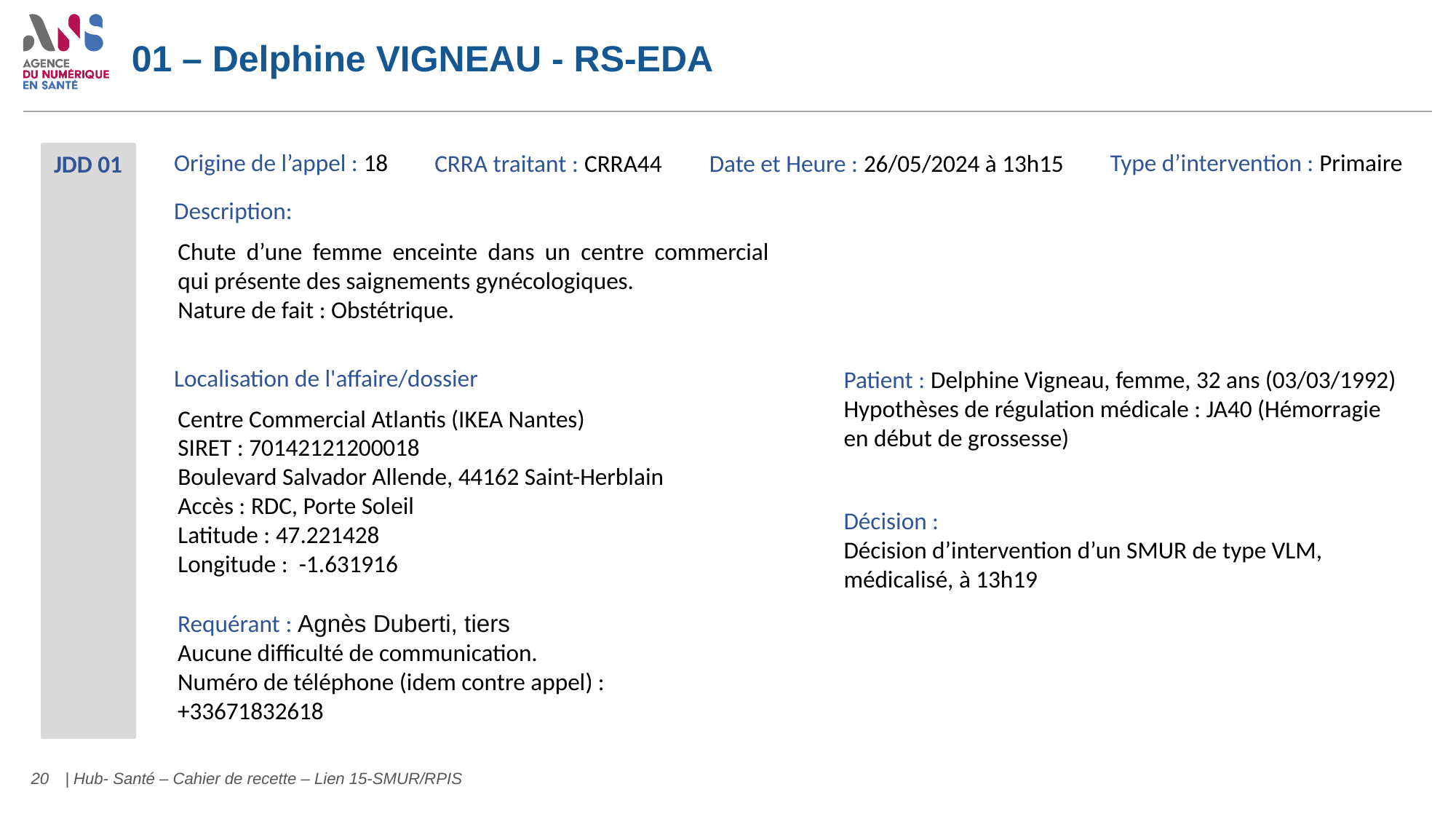

# 01 – Delphine VIGNEAU - RS-EDA
Origine de l’appel : 18
Type d’intervention : Primaire
Date et Heure : 26/05/2024 à 13h15
CRRA traitant : CRRA44
JDD 01
Description:
Chute d’une femme enceinte dans un centre commercial qui présente des saignements gynécologiques.
Nature de fait : Obstétrique.

Localisation de l'affaire/dossier
Patient : Delphine Vigneau, femme, 32 ans (03/03/1992)
Hypothèses de régulation médicale : JA40 (Hémorragie en début de grossesse)
Centre Commercial Atlantis (IKEA Nantes)
SIRET : 70142121200018
Boulevard Salvador Allende, 44162 Saint-Herblain
Accès : RDC, Porte Soleil
Latitude : 47.221428
Longitude :  -1.631916
Décision :
Décision d’intervention d’un SMUR de type VLM, médicalisé, à 13h19
Requérant : Agnès Duberti, tiers
Aucune difficulté de communication.
Numéro de téléphone (idem contre appel) :
+33671832618
20
| Hub- Santé – Cahier de recette – Lien 15-SMUR/RPIS